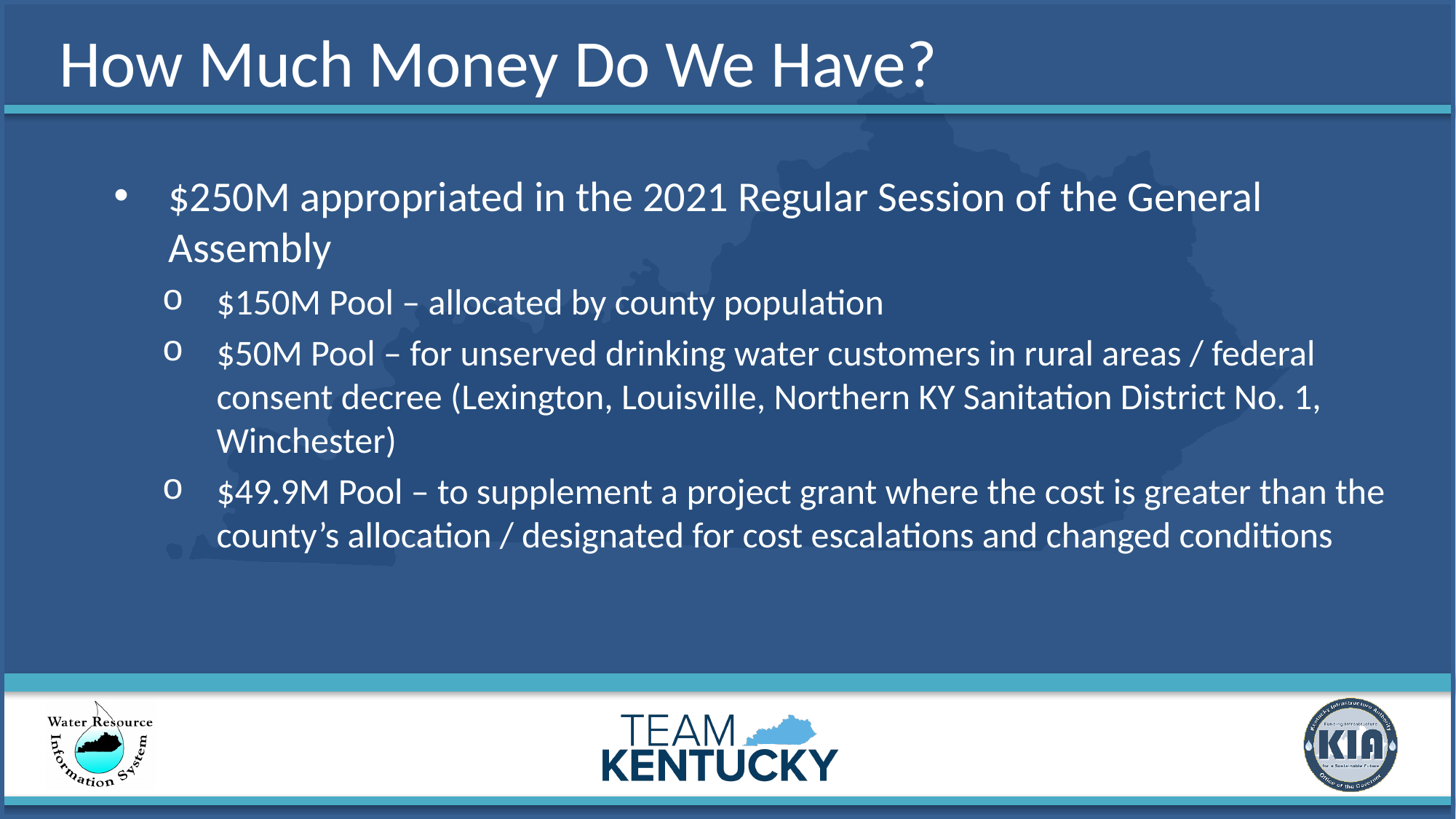

# How Much Money Do We Have?
$250M appropriated in the 2021 Regular Session of the General Assembly
$150M Pool – allocated by county population
$50M Pool – for unserved drinking water customers in rural areas / federal consent decree (Lexington, Louisville, Northern KY Sanitation District No. 1, Winchester)
$49.9M Pool – to supplement a project grant where the cost is greater than the county’s allocation / designated for cost escalations and changed conditions